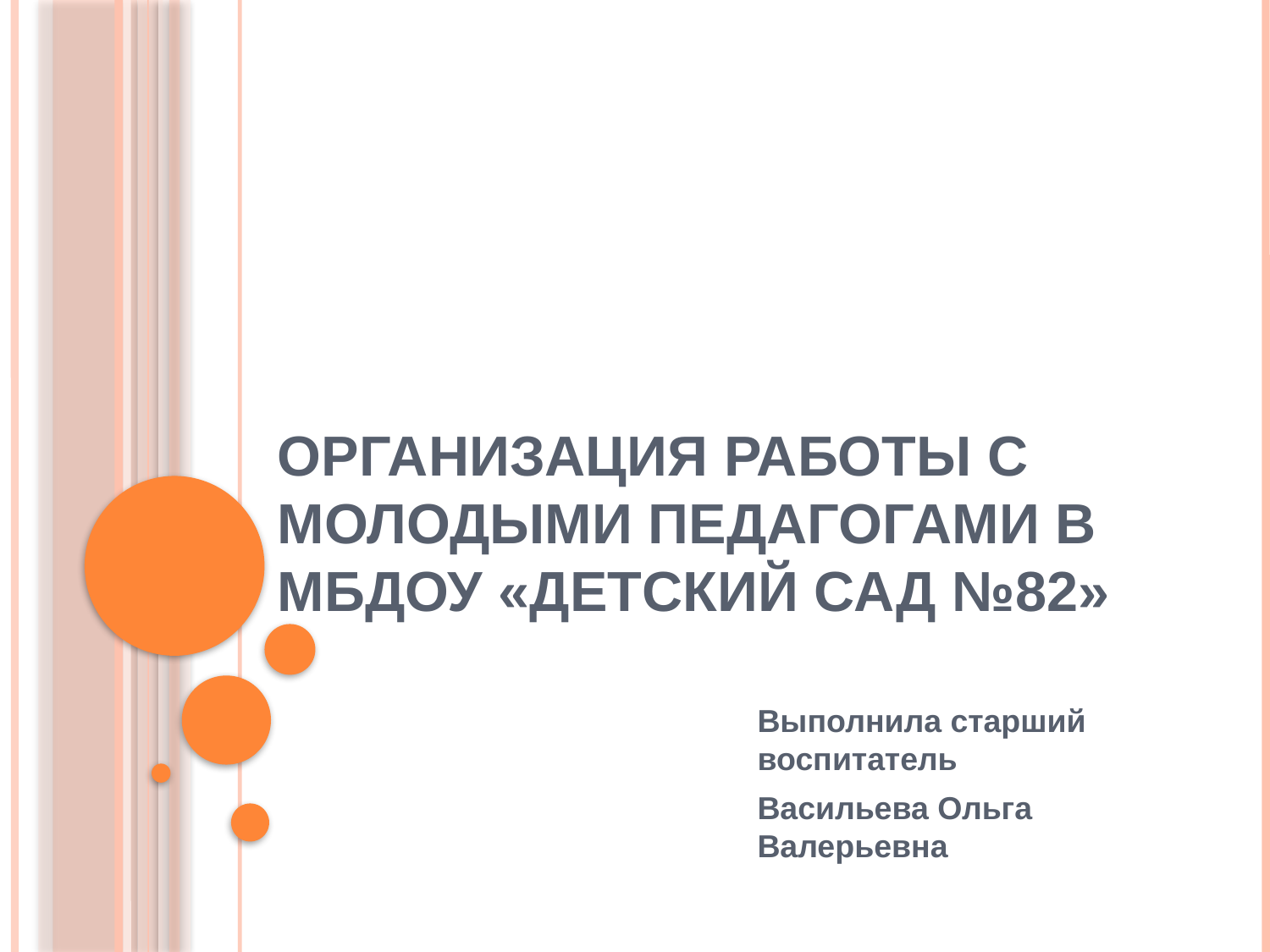

# Организация работы с молодыми педагогами в МБДОУ «Детский сад №82»
Выполнила старший воспитатель
Васильева Ольга Валерьевна